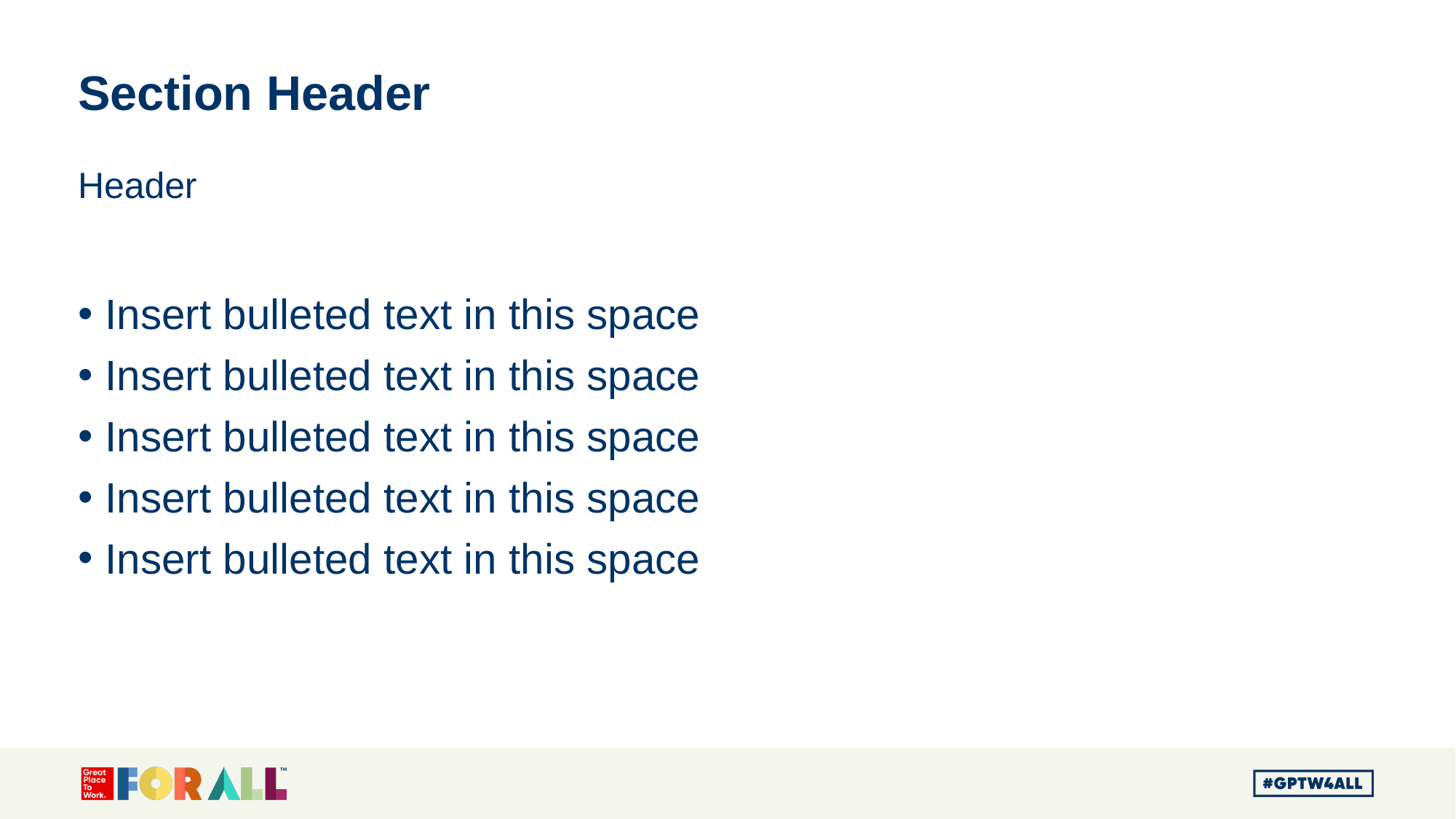

Section Header
Header
Insert bulleted text in this space
Insert bulleted text in this space
Insert bulleted text in this space
Insert bulleted text in this space
Insert bulleted text in this space